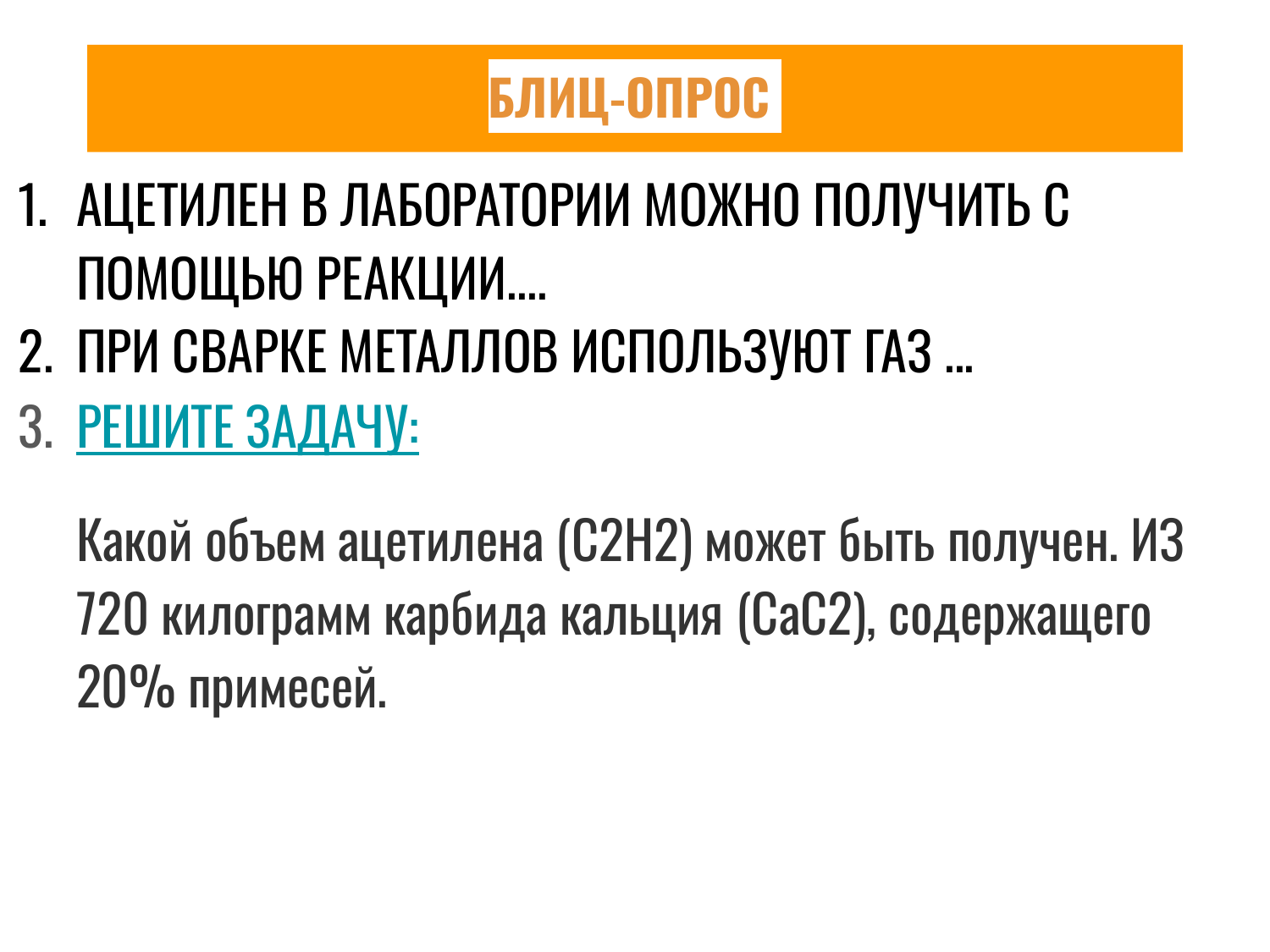

# БЛИЦ-ОПРОС
АЦЕТИЛЕН В ЛАБОРАТОРИИ МОЖНО ПОЛУЧИТЬ С ПОМОЩЬЮ РЕАКЦИИ....
ПРИ СВАРКЕ МЕТАЛЛОВ ИСПОЛЬЗУЮТ ГАЗ ...
РЕШИТЕ ЗАДАЧУ:
Какой объем ацетилена (C2H2) может быть получен. ИЗ 720 килограмм карбида кальция (CaC2), содержащего 20% примесей.